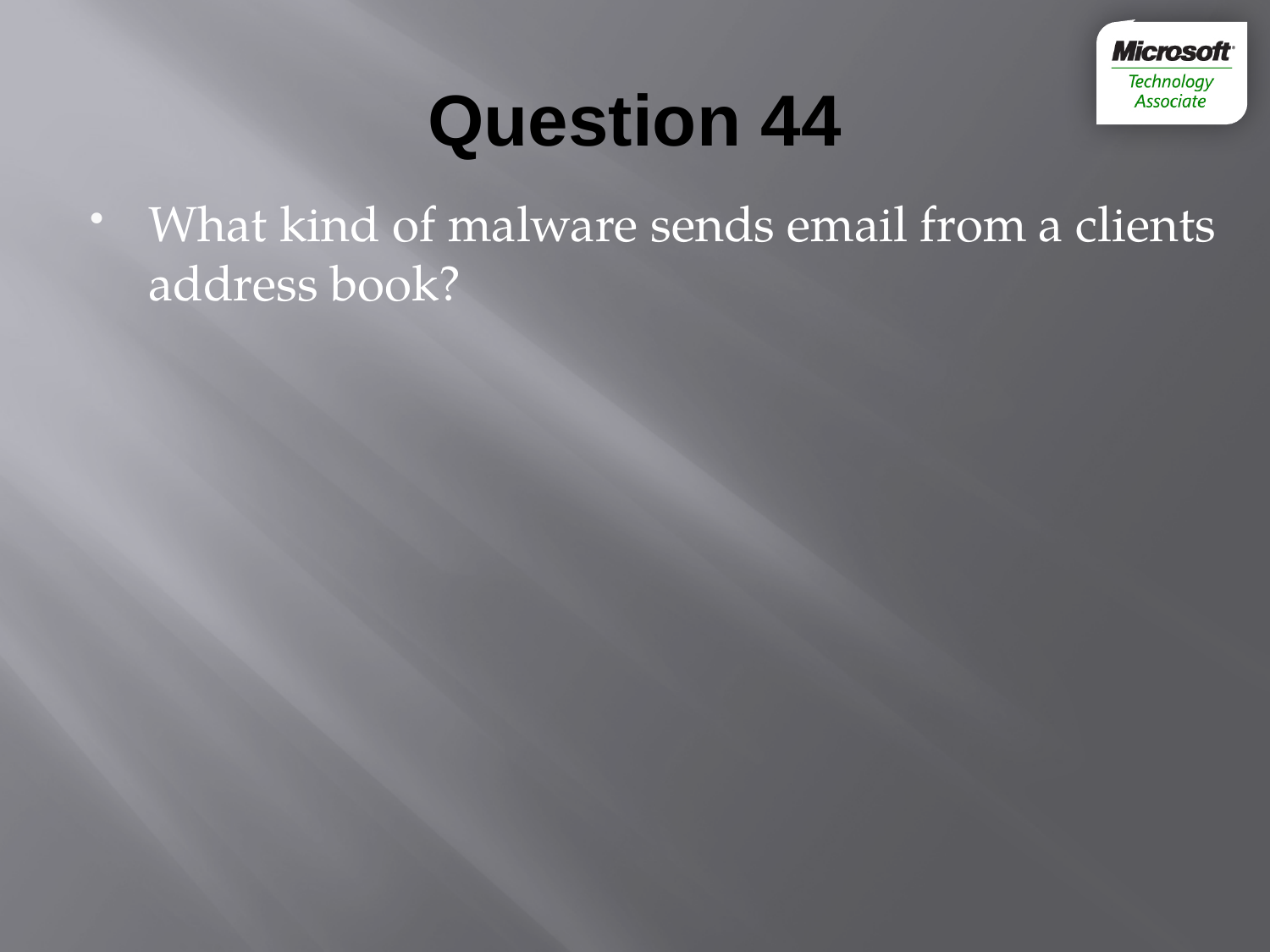

# Question 44
What kind of malware sends email from a clients address book?